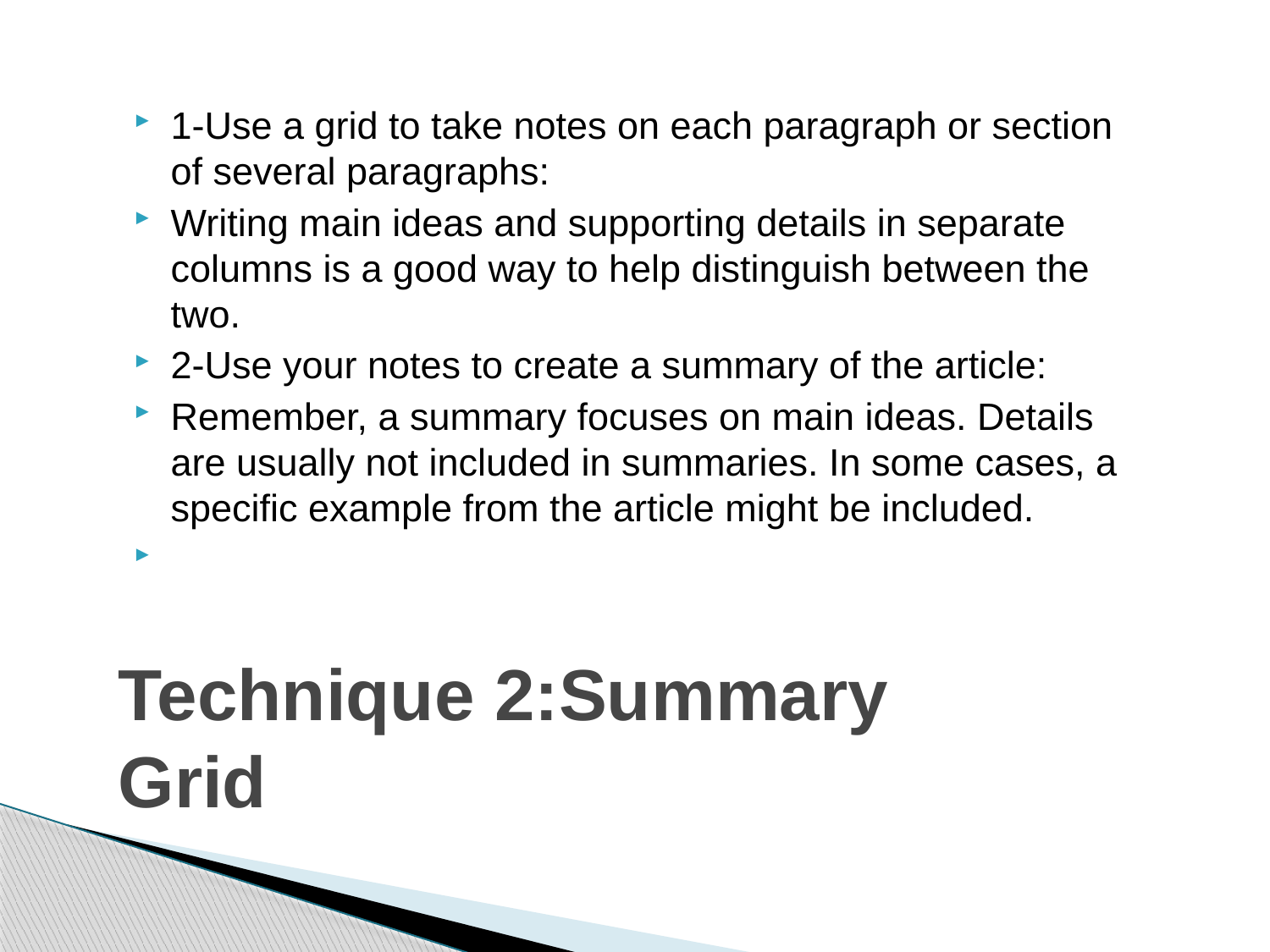

1-Use a grid to take notes on each paragraph or section of several paragraphs:
Writing main ideas and supporting details in separate columns is a good way to help distinguish between the two.
2-Use your notes to create a summary of the article:
Remember, a summary focuses on main ideas. Details are usually not included in summaries. In some cases, a specific example from the article might be included.

# Technique 2:Summary Grid